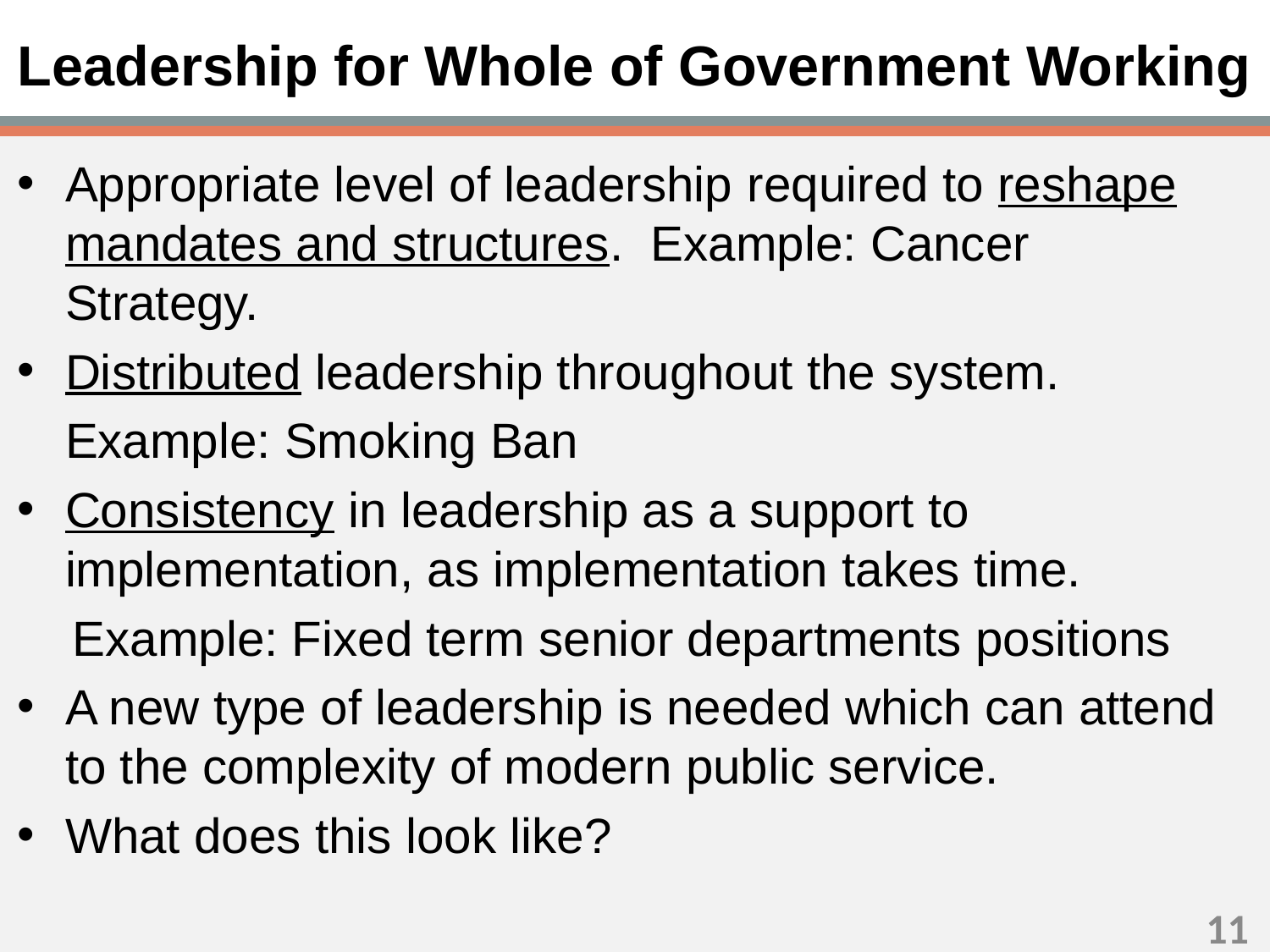

# Leadership for Whole of Government Working
Appropriate level of leadership required to reshape mandates and structures.  Example: Cancer Strategy.
Distributed leadership throughout the system.
	Example: Smoking Ban
Consistency in leadership as a support to implementation, as implementation takes time.
    Example: Fixed term senior departments positions
A new type of leadership is needed which can attend to the complexity of modern public service.
What does this look like?
11